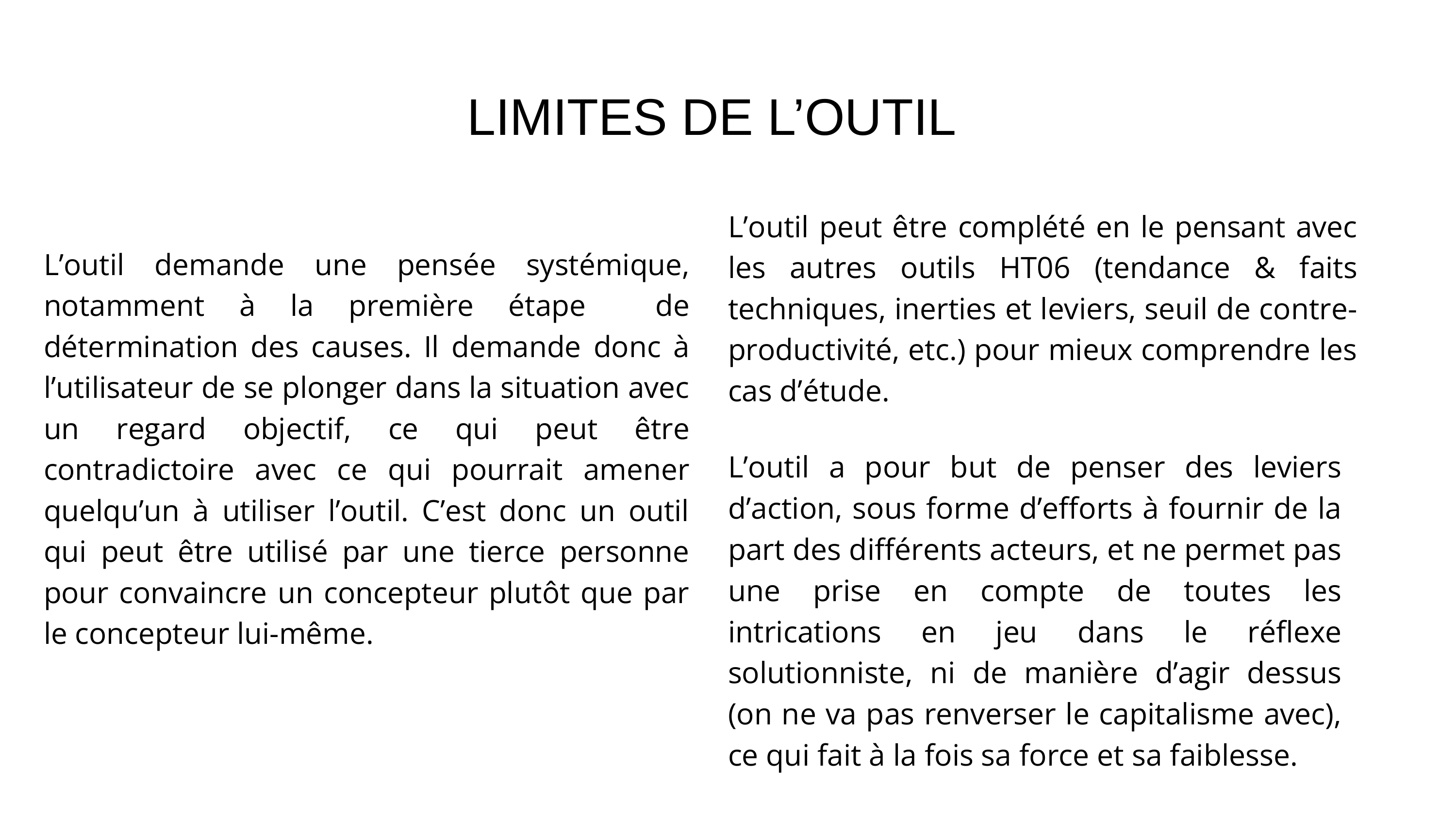

LIMITES DE L’OUTIL
L’outil peut être complété en le pensant avec les autres outils HT06 (tendance & faits techniques, inerties et leviers, seuil de contre-productivité, etc.) pour mieux comprendre les cas d’étude.
L’outil demande une pensée systémique, notamment à la première étape  de détermination des causes. Il demande donc à l’utilisateur de se plonger dans la situation avec un regard objectif, ce qui peut être contradictoire avec ce qui pourrait amener quelqu’un à utiliser l’outil. C’est donc un outil qui peut être utilisé par une tierce personne pour convaincre un concepteur plutôt que par le concepteur lui-même.
L’outil a pour but de penser des leviers d’action, sous forme d’efforts à fournir de la part des différents acteurs, et ne permet pas une prise en compte de toutes les intrications en jeu dans le réflexe solutionniste, ni de manière d’agir dessus (on ne va pas renverser le capitalisme avec), ce qui fait à la fois sa force et sa faiblesse.